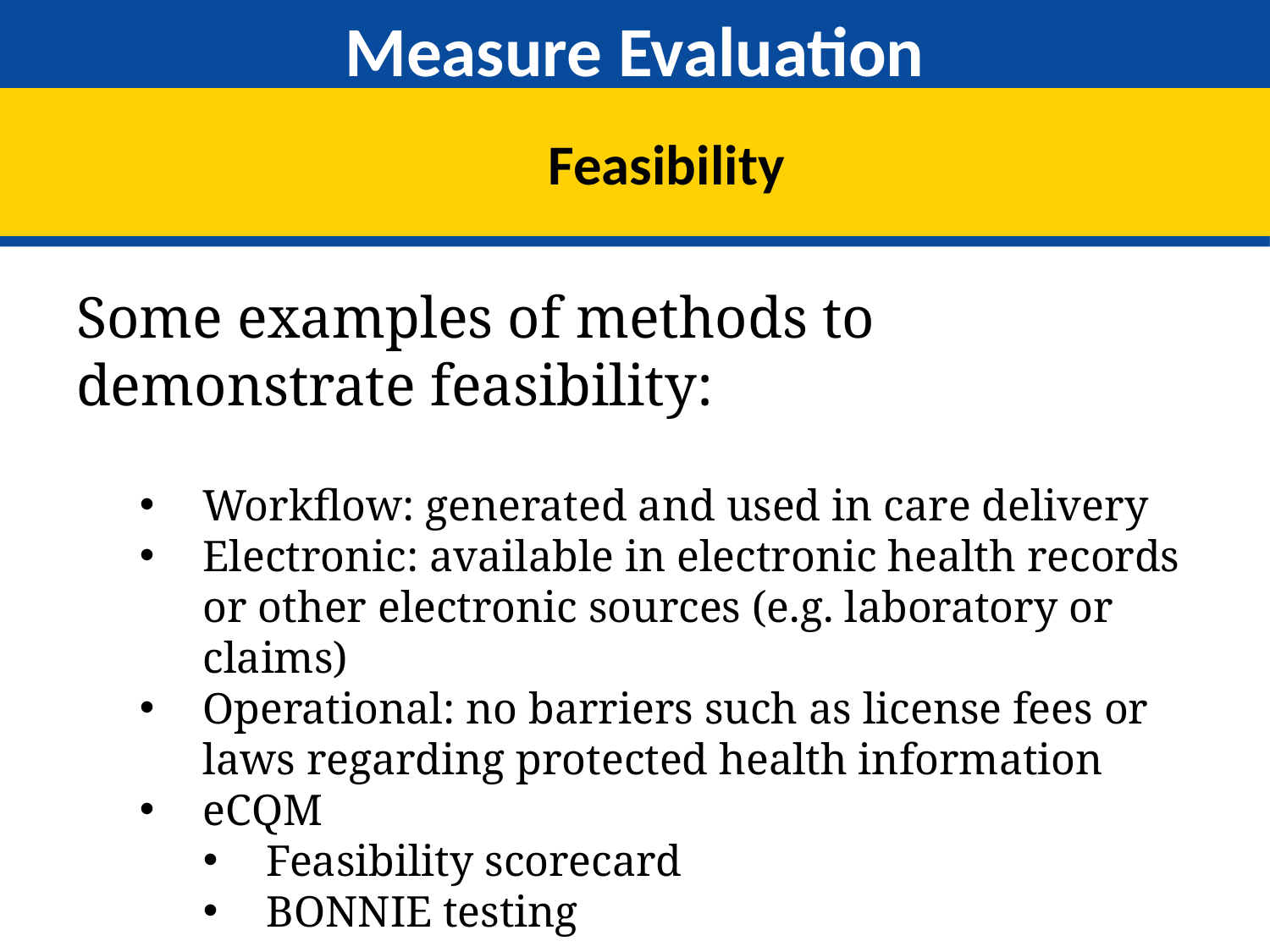

# Measure Evaluation
Feasibility
Some examples of methods to demonstrate feasibility:
Workflow: generated and used in care delivery
Electronic: available in electronic health records or other electronic sources (e.g. laboratory or claims)
Operational: no barriers such as license fees or laws regarding protected health information
eCQM
Feasibility scorecard
BONNIE testing